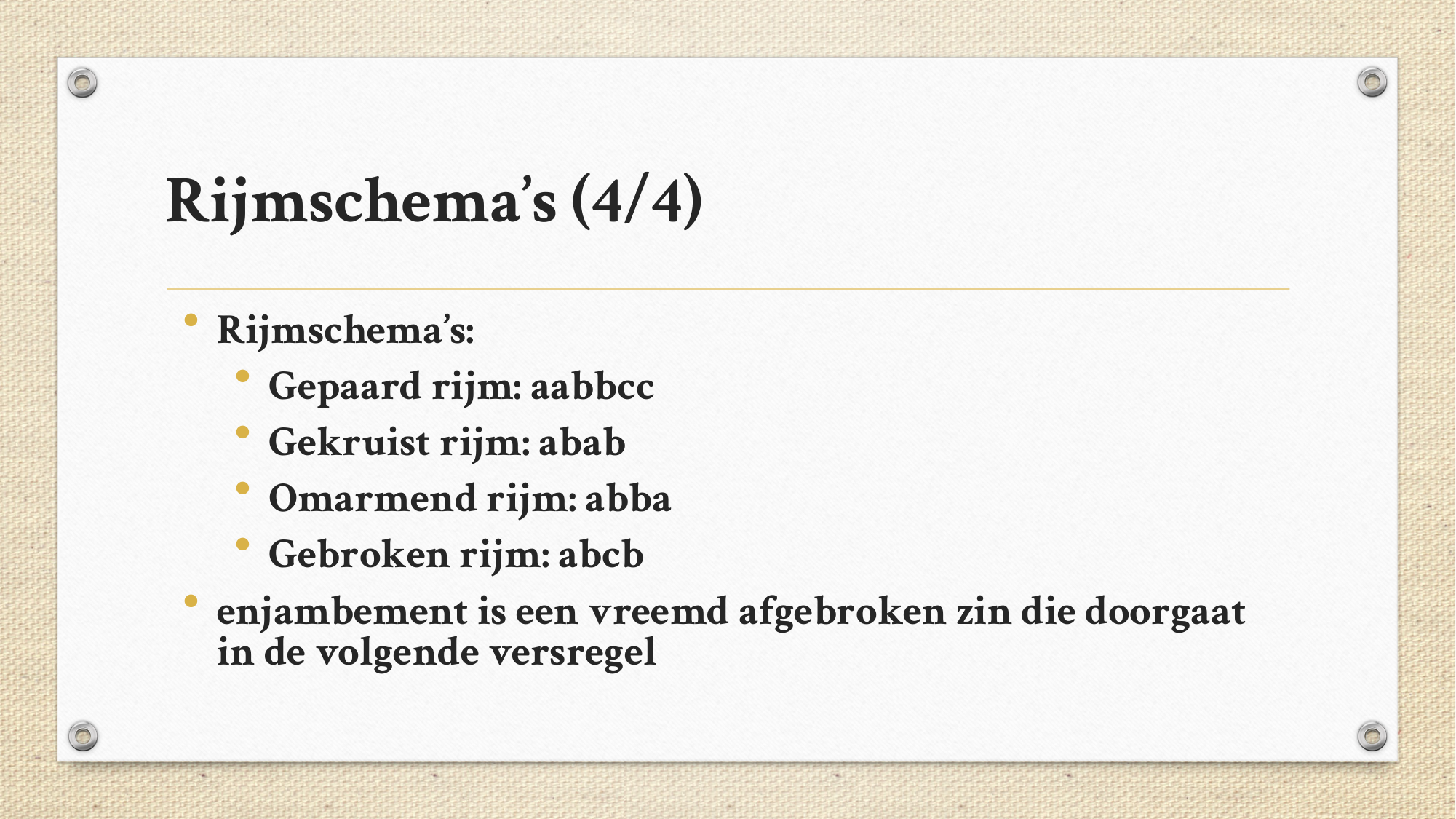

Rijmschema’s (4/4)
Rijmschema’s:
Gepaard rijm: aabbcc
Gekruist rijm: abab
Omarmend rijm: abba
Gebroken rijm: abcb
enjambement is een vreemd afgebroken zin die doorgaat in de volgende versregel